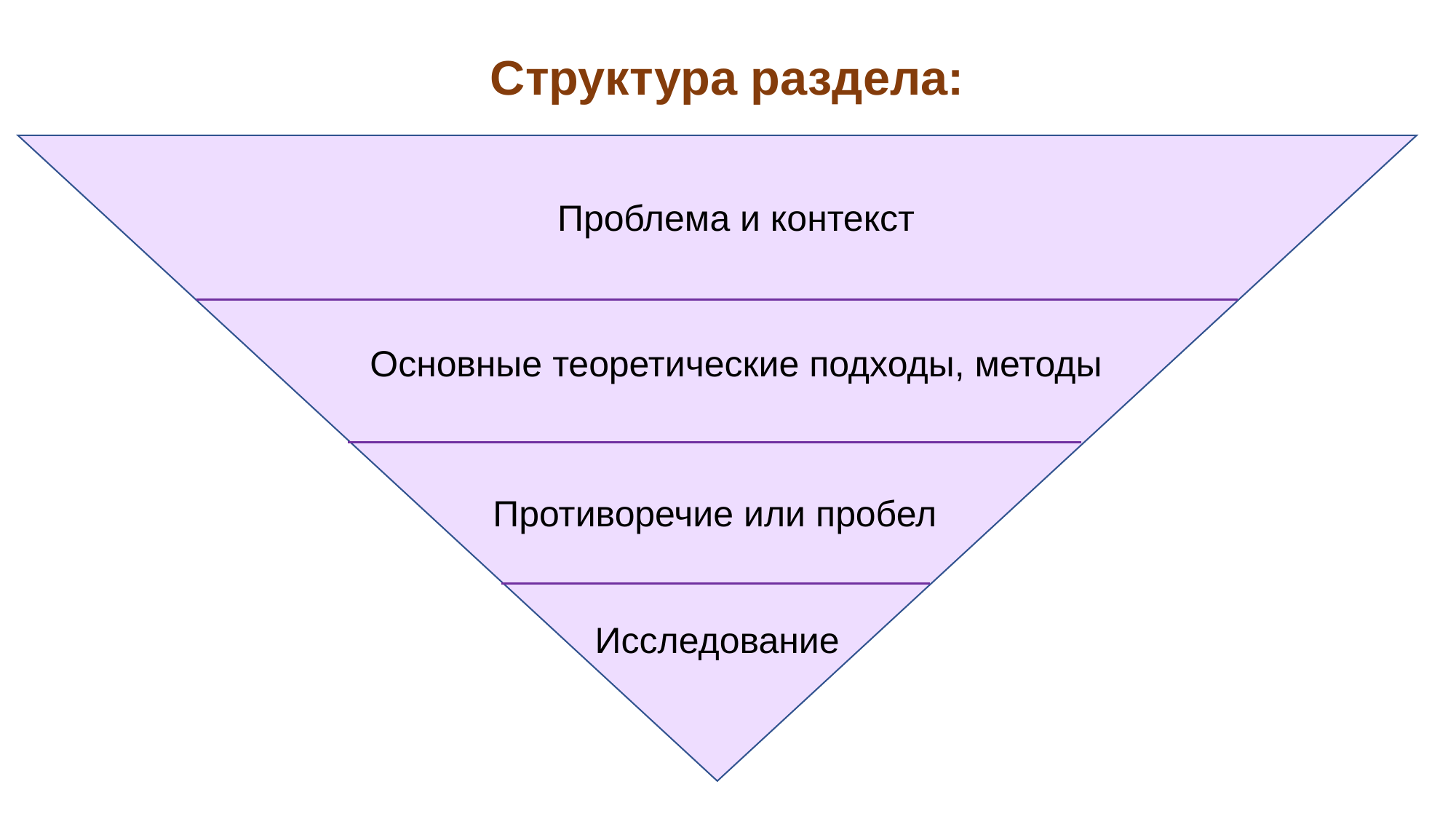

Структура раздела:

Проблема и контекст
Основные теоретические подходы, методы
Противоречие или пробел
Исследование